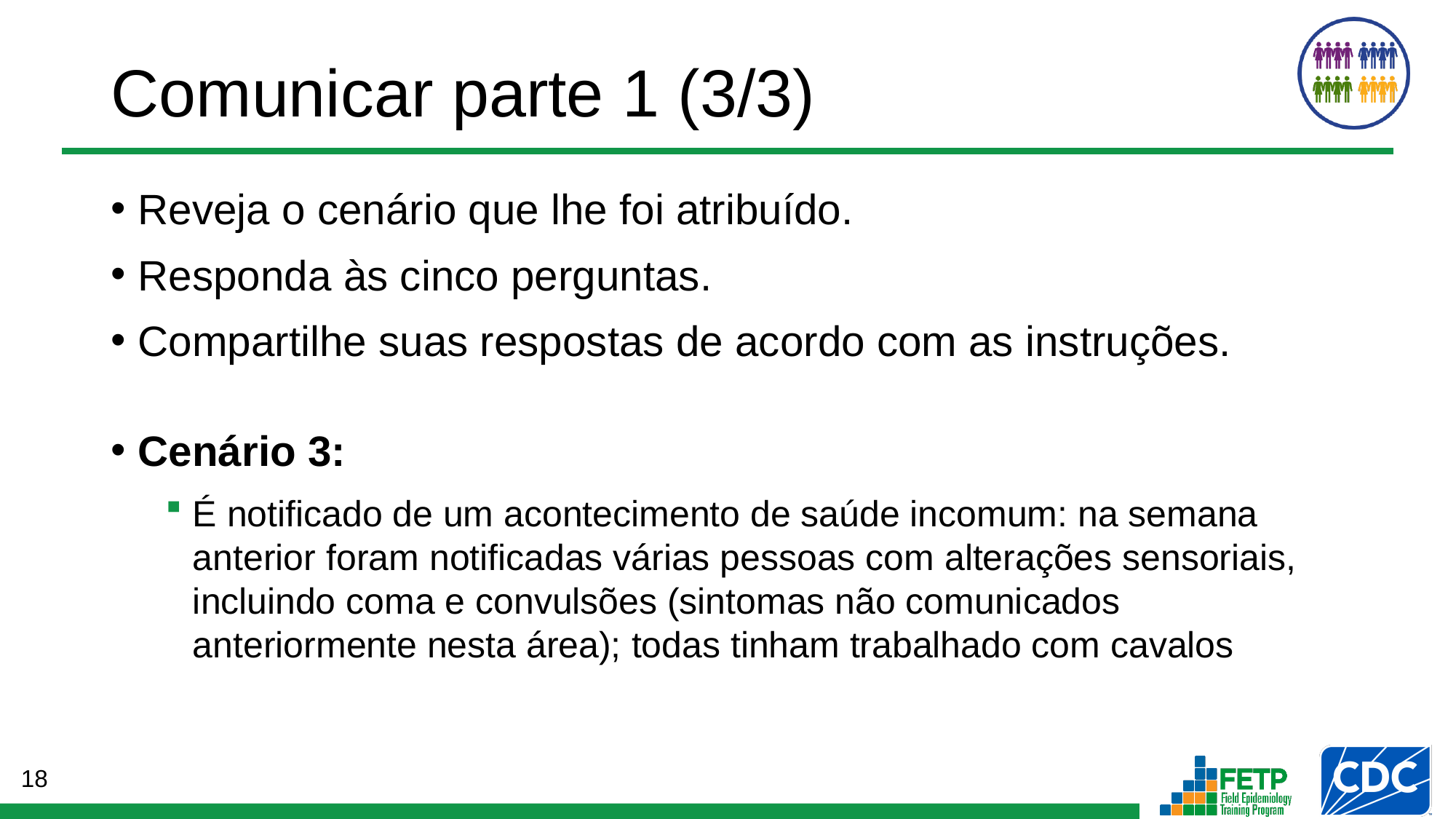

# Comunicar parte 1 (3/3)
Reveja o cenário que lhe foi atribuído.
Responda às cinco perguntas.
Compartilhe suas respostas de acordo com as instruções.

Cenário 3:
É notificado de um acontecimento de saúde incomum: na semana anterior foram notificadas várias pessoas com alterações sensoriais, incluindo coma e convulsões (sintomas não comunicados anteriormente nesta área); todas tinham trabalhado com cavalos